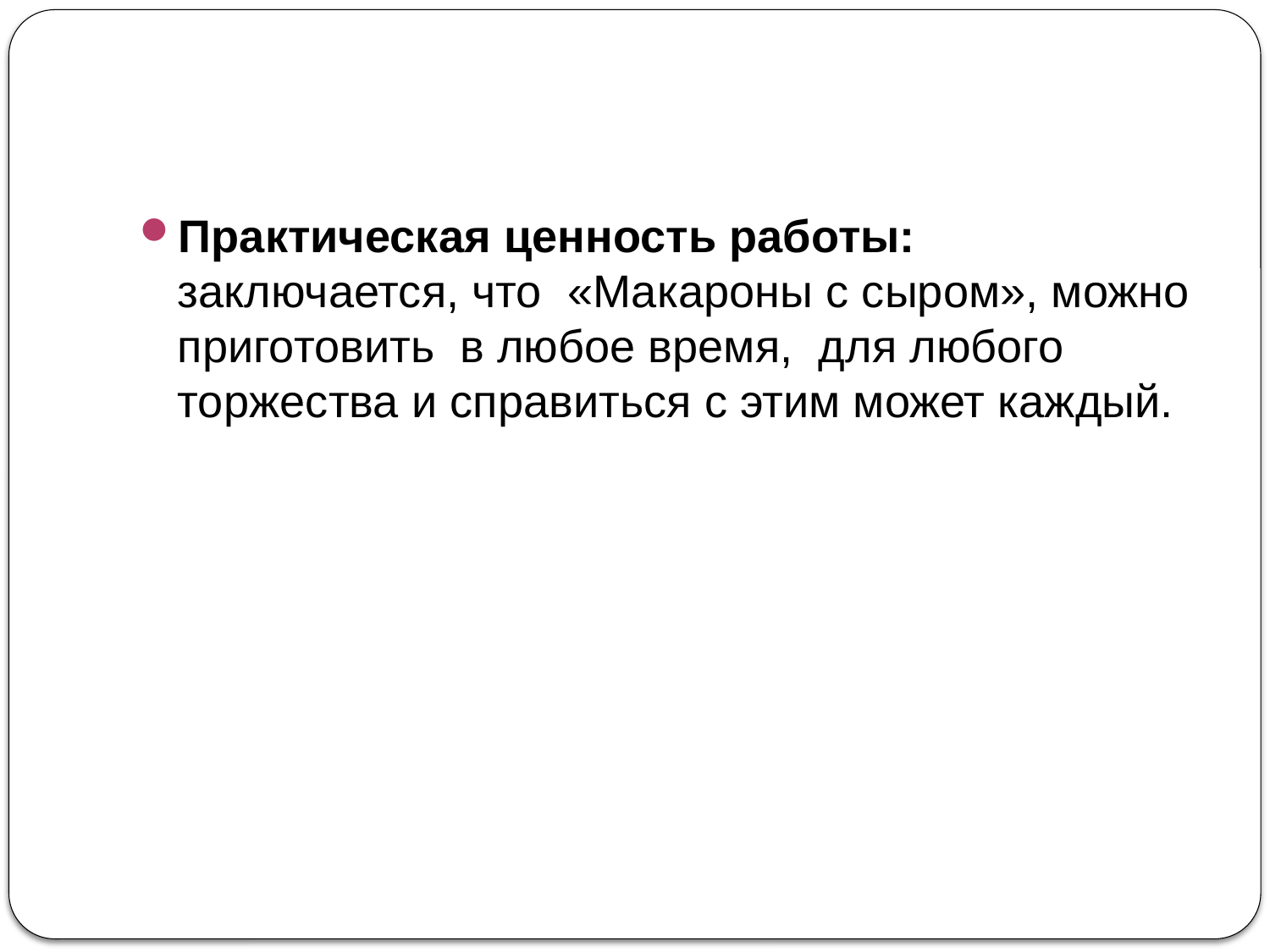

#
Практическая ценность работы: заключается, что  «Макароны с сыром», можно приготовить  в любое время,  для любого торжества и справиться с этим может каждый.